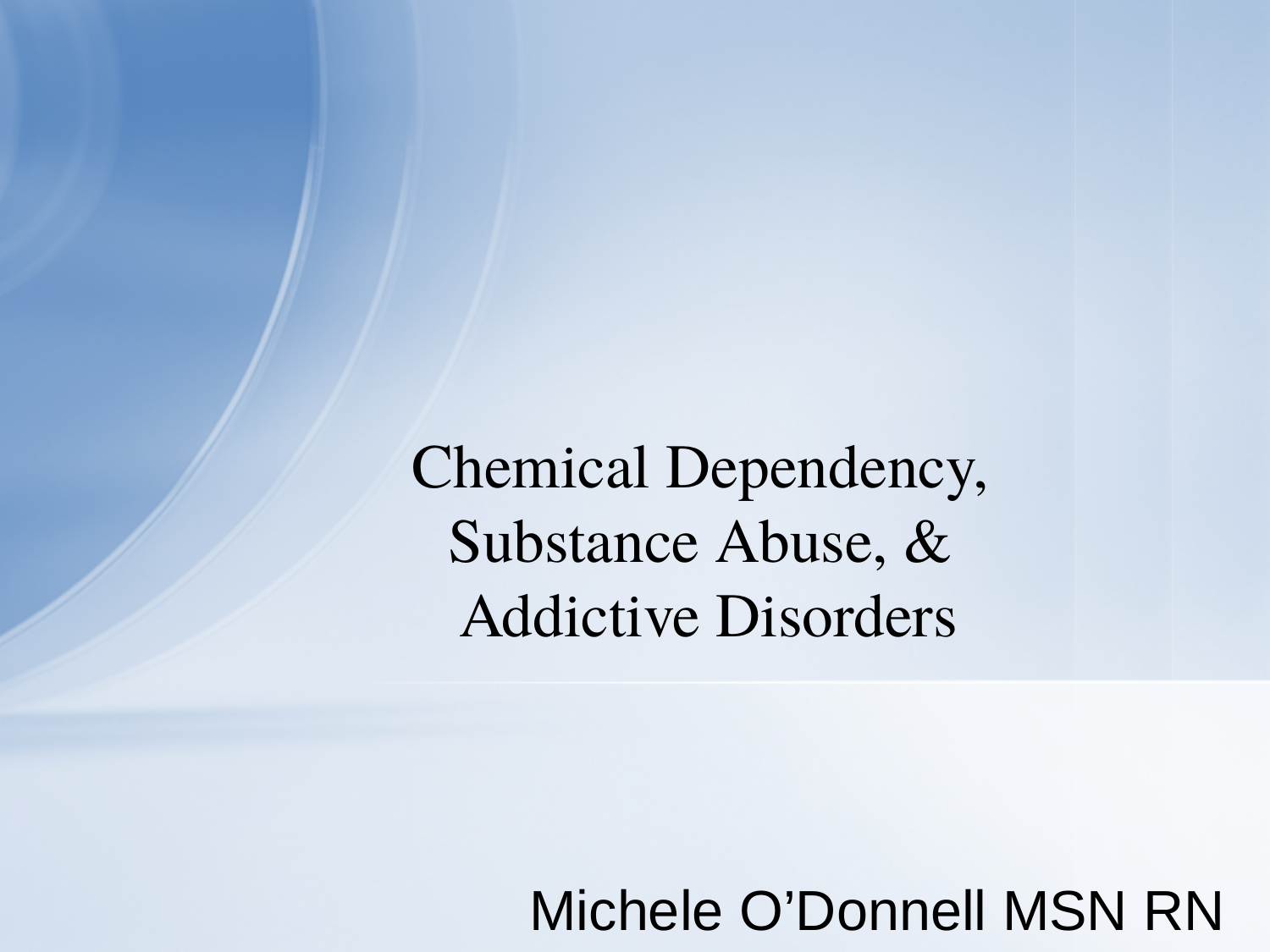

# Chemical Dependency, Substance Abuse, & Addictive Disorders
Michele O’Donnell MSN RN